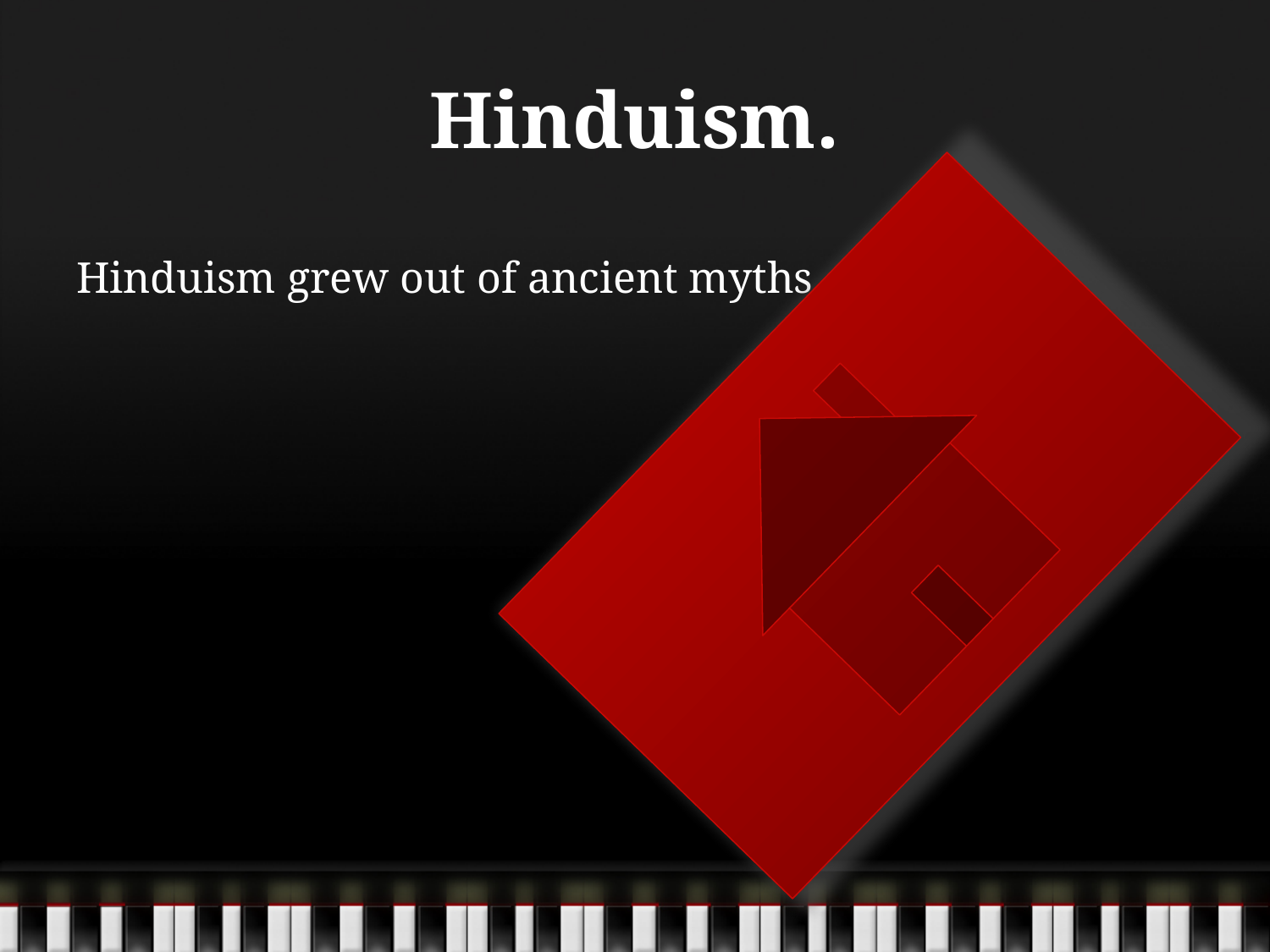

# Hinduism.
Hinduism grew out of ancient myths.